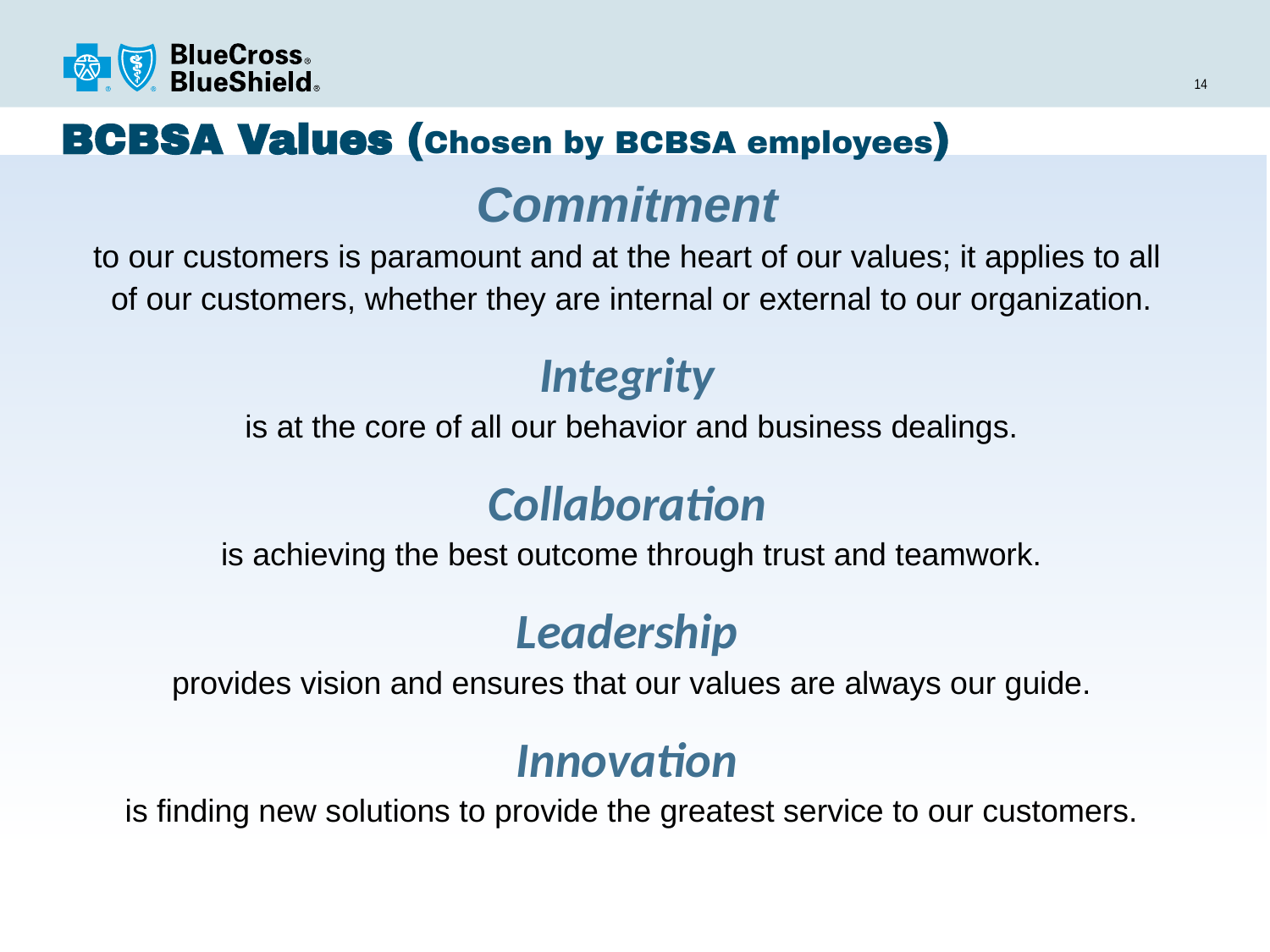

# BCBSA Values (Chosen by BCBSA employees)
Commitment
to our customers is paramount and at the heart of our values; it applies to all
of our customers, whether they are internal or external to our organization.
Integrity
is at the core of all our behavior and business dealings.
Collaboration
is achieving the best outcome through trust and teamwork.
Leadership
provides vision and ensures that our values are always our guide.
Innovation
is finding new solutions to provide the greatest service to our customers.